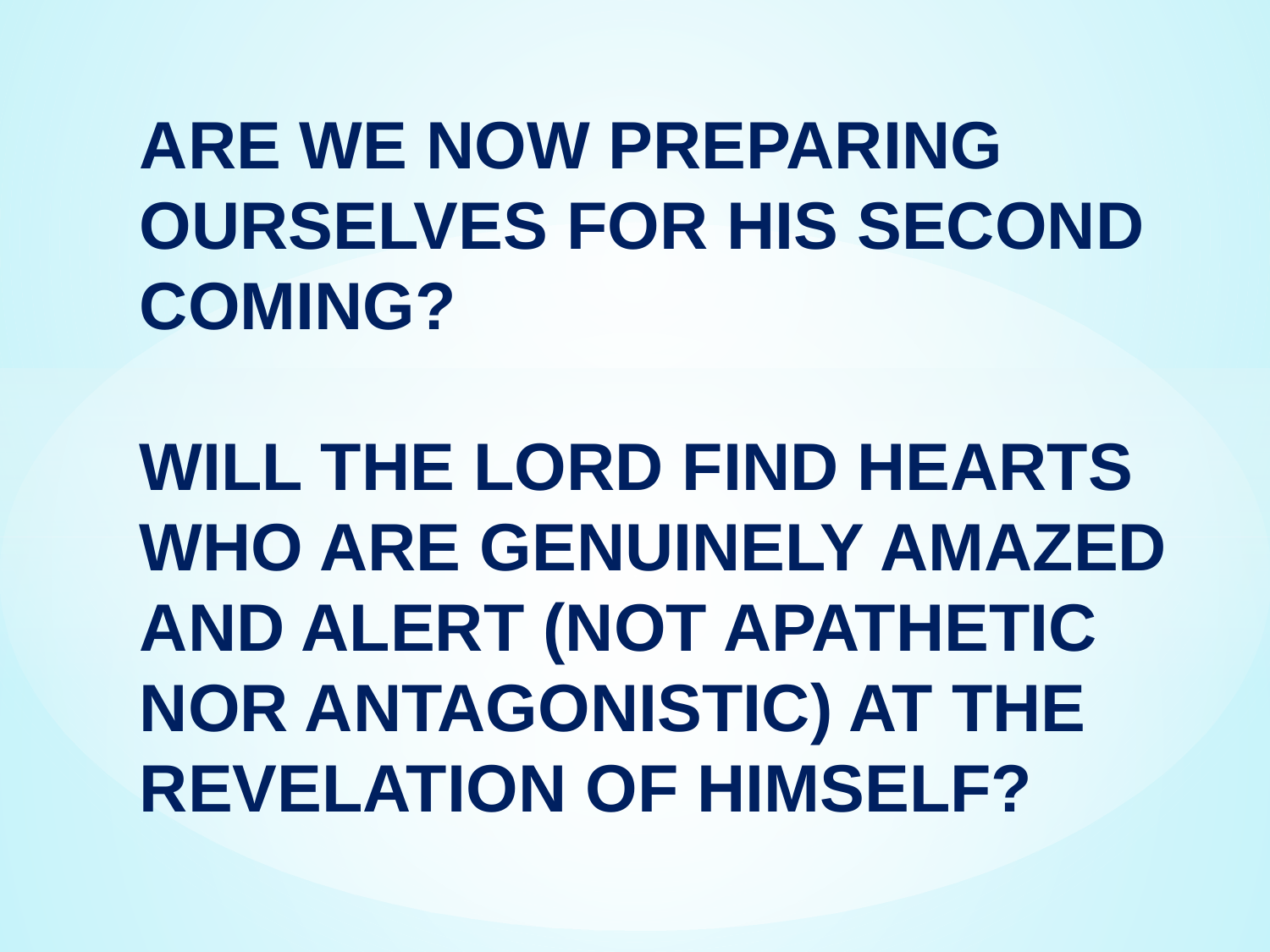

ARE WE NOW PREPARING OURSELVES FOR HIS SECOND COMING?

WILL THE LORD FIND HEARTS WHO ARE GENUINELY AMAZED AND ALERT (NOT APATHETIC NOR ANTAGONISTIC) AT THE REVELATION OF HIMSELF?